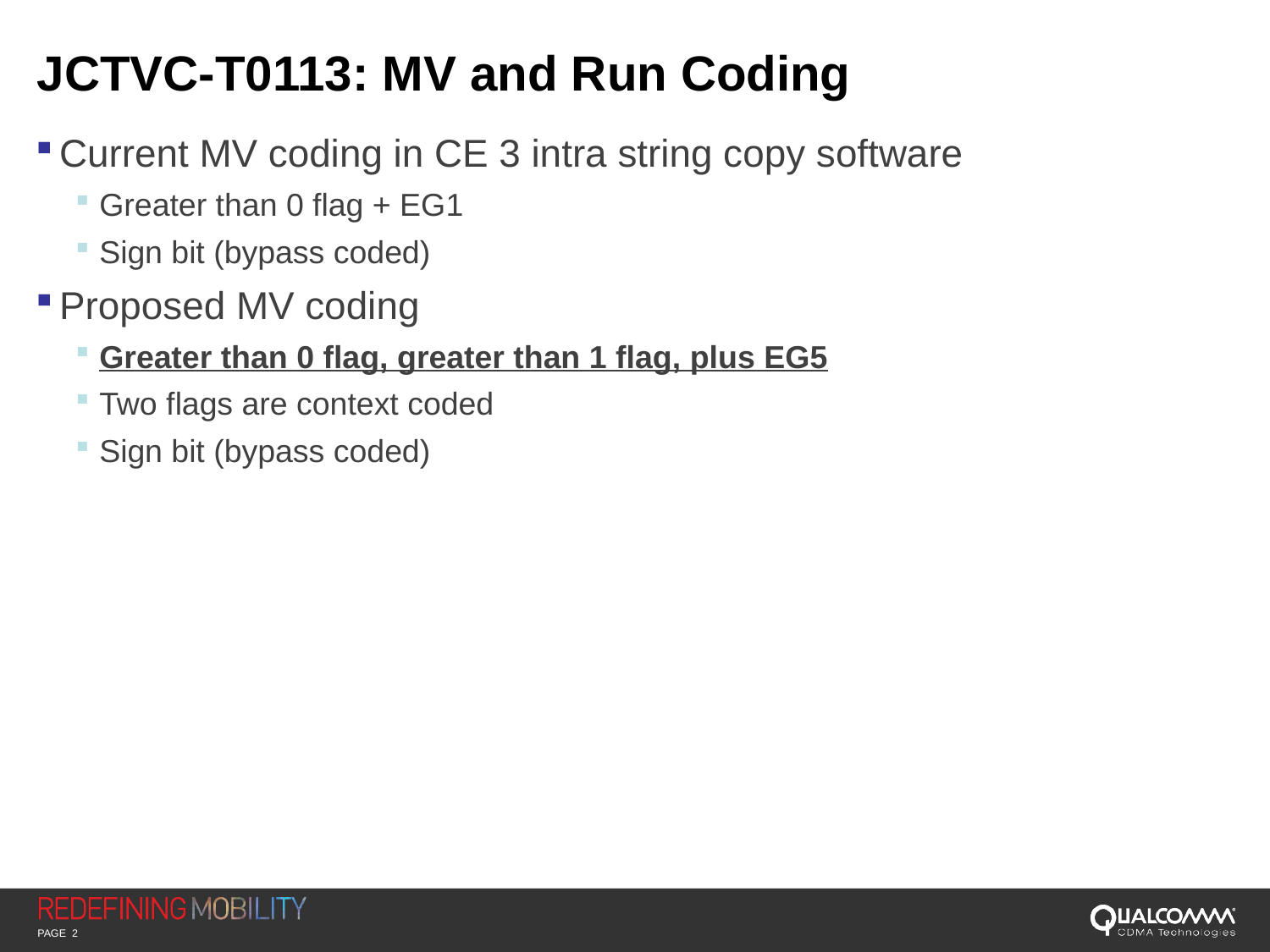

# JCTVC-T0113: MV and Run Coding
Current MV coding in CE 3 intra string copy software
Greater than 0 flag + EG1
Sign bit (bypass coded)
Proposed MV coding
Greater than 0 flag, greater than 1 flag, plus EG5
Two flags are context coded
Sign bit (bypass coded)